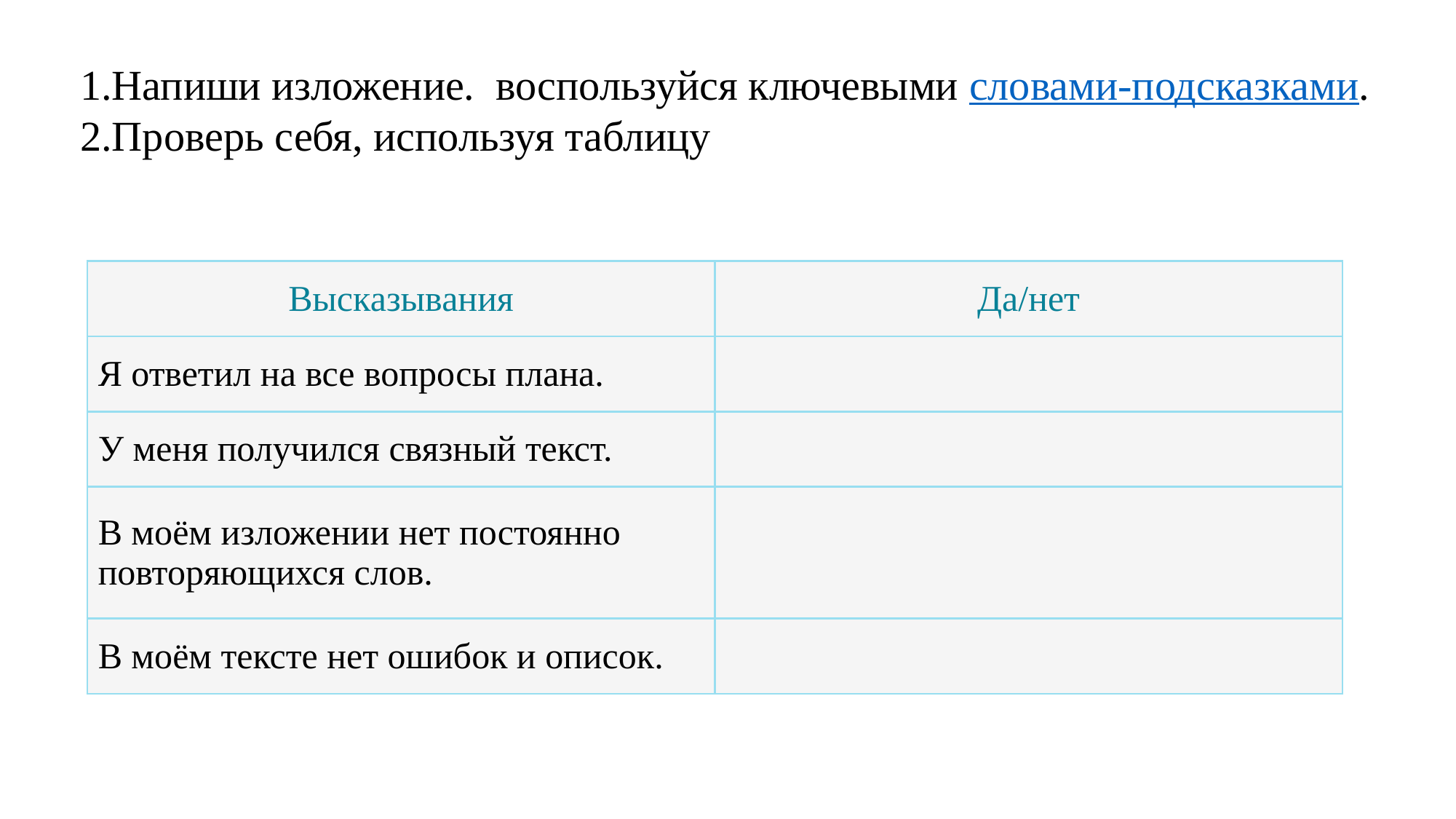

Напиши изложение.  воспользуйся ключевыми словами-подсказками.
Проверь себя, используя таблицу
| Высказывания | Да/нет |
| --- | --- |
| Я ответил на все вопросы плана. |  |
| У меня получился связный текст. |  |
| В моём изложении нет постоянно повторяющихся слов. |  |
| В моём тексте нет ошибок и описок. |  |